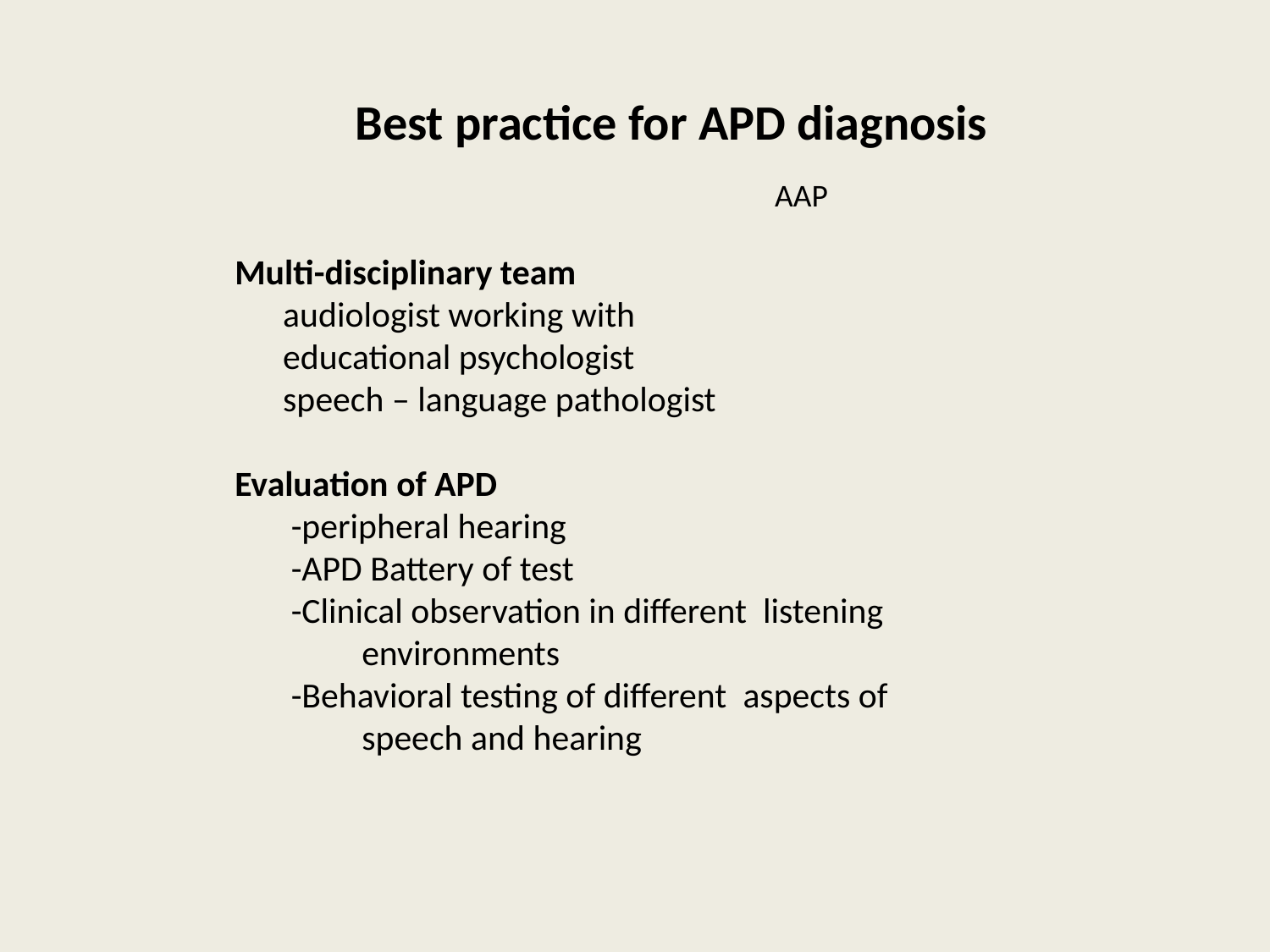

Best practice for APD diagnosis
AAP
Multi-disciplinary team
      audiologist working with
      educational psychologist
      speech – language pathologist

Evaluation of APD
       -peripheral hearing
       -APD Battery of test
       -Clinical observation in different  listening 	environments
       -Behavioral testing of different  aspects of 	speech and hearing